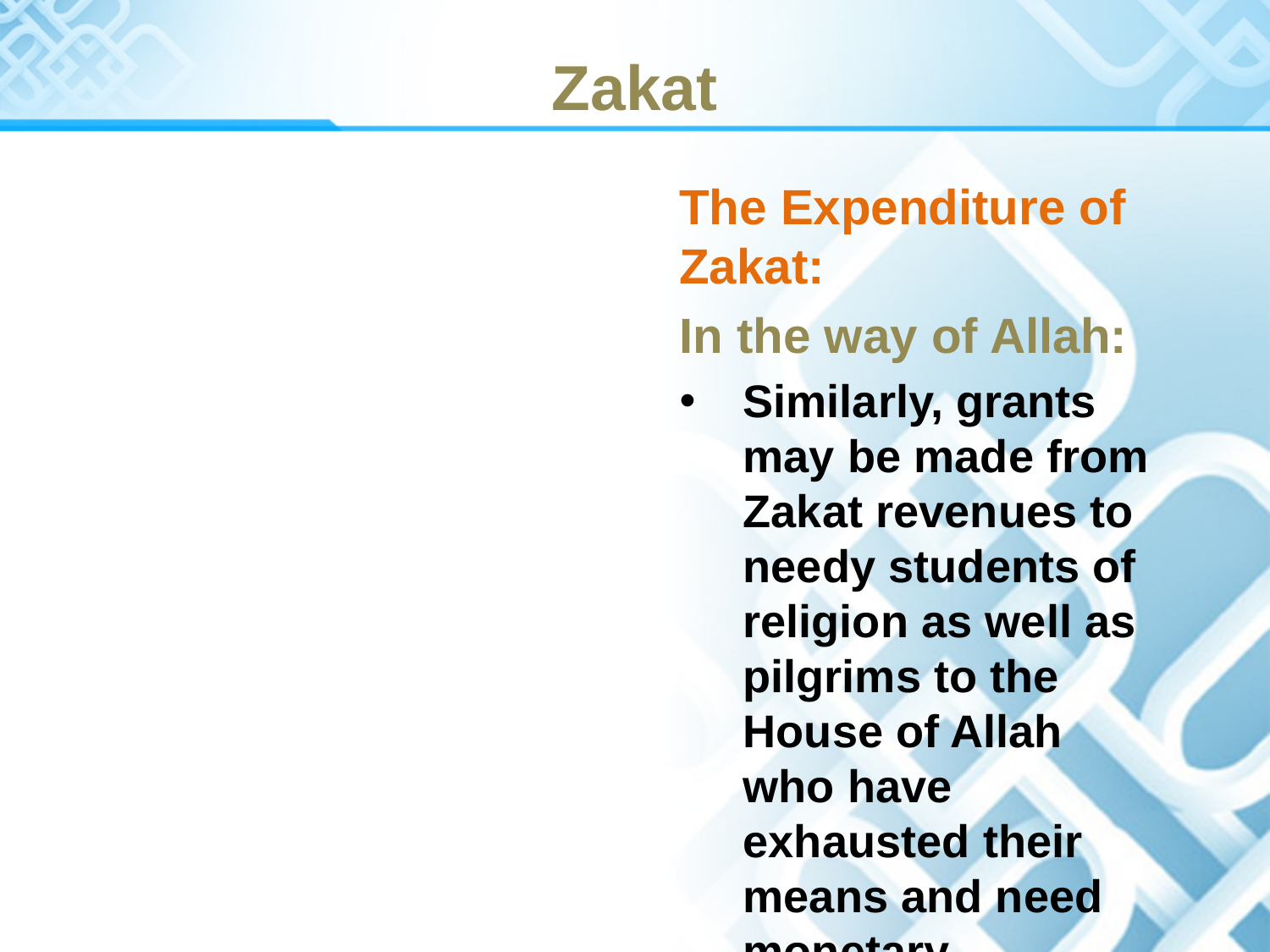

Zakat
The Expenditure of Zakat:
In the way of Allah:
Similarly, grants may be made from Zakat revenues to needy students of religion as well as pilgrims to the House of Allah who have exhausted their means and need monetary assistance.